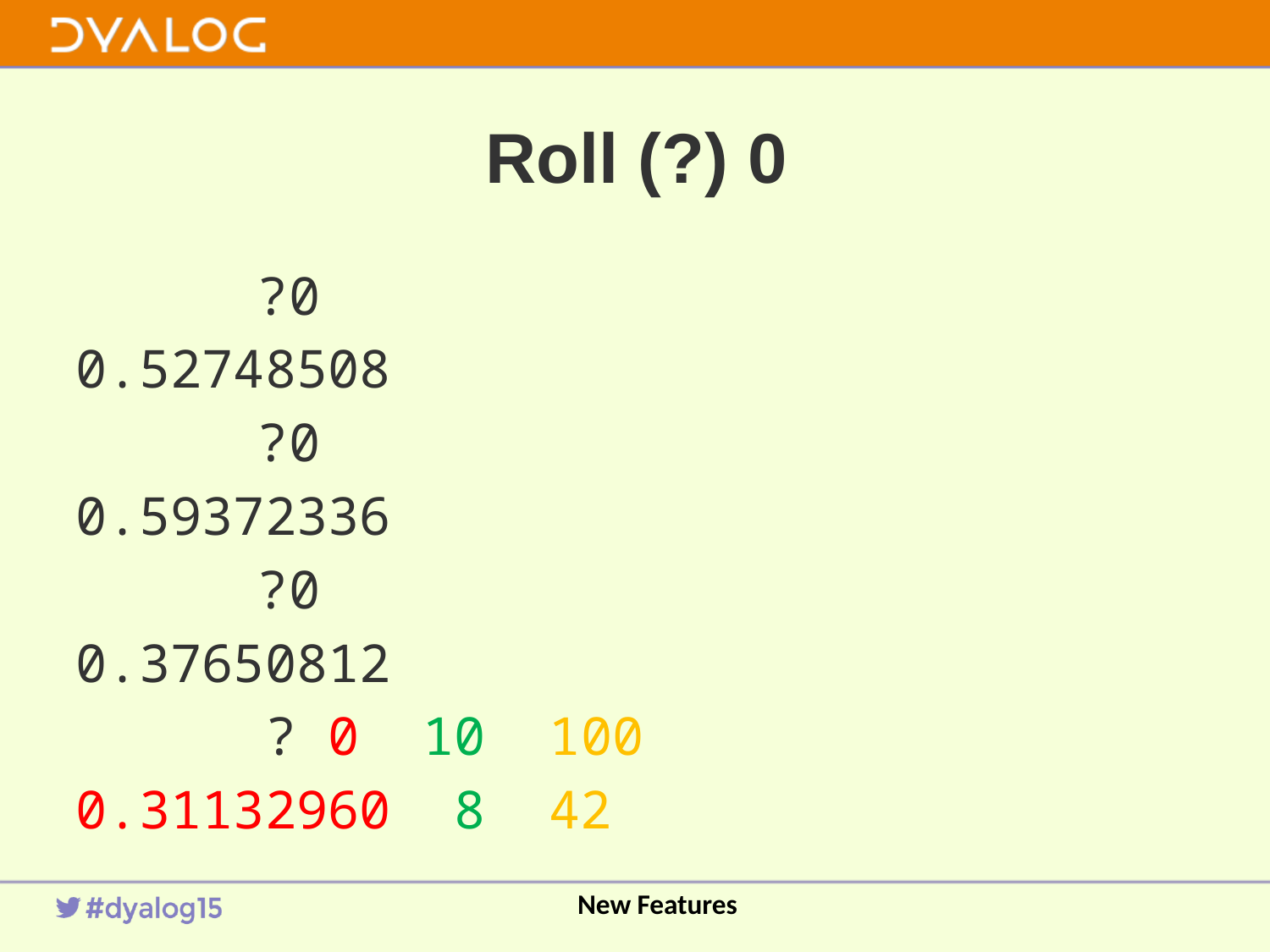

# Roll (?) 0
	  ?0
0.52748508
	  ?0
0.59372336
	  ?0
0.37650812
      ? 0  10  100
0.31132960  8  42
New Features